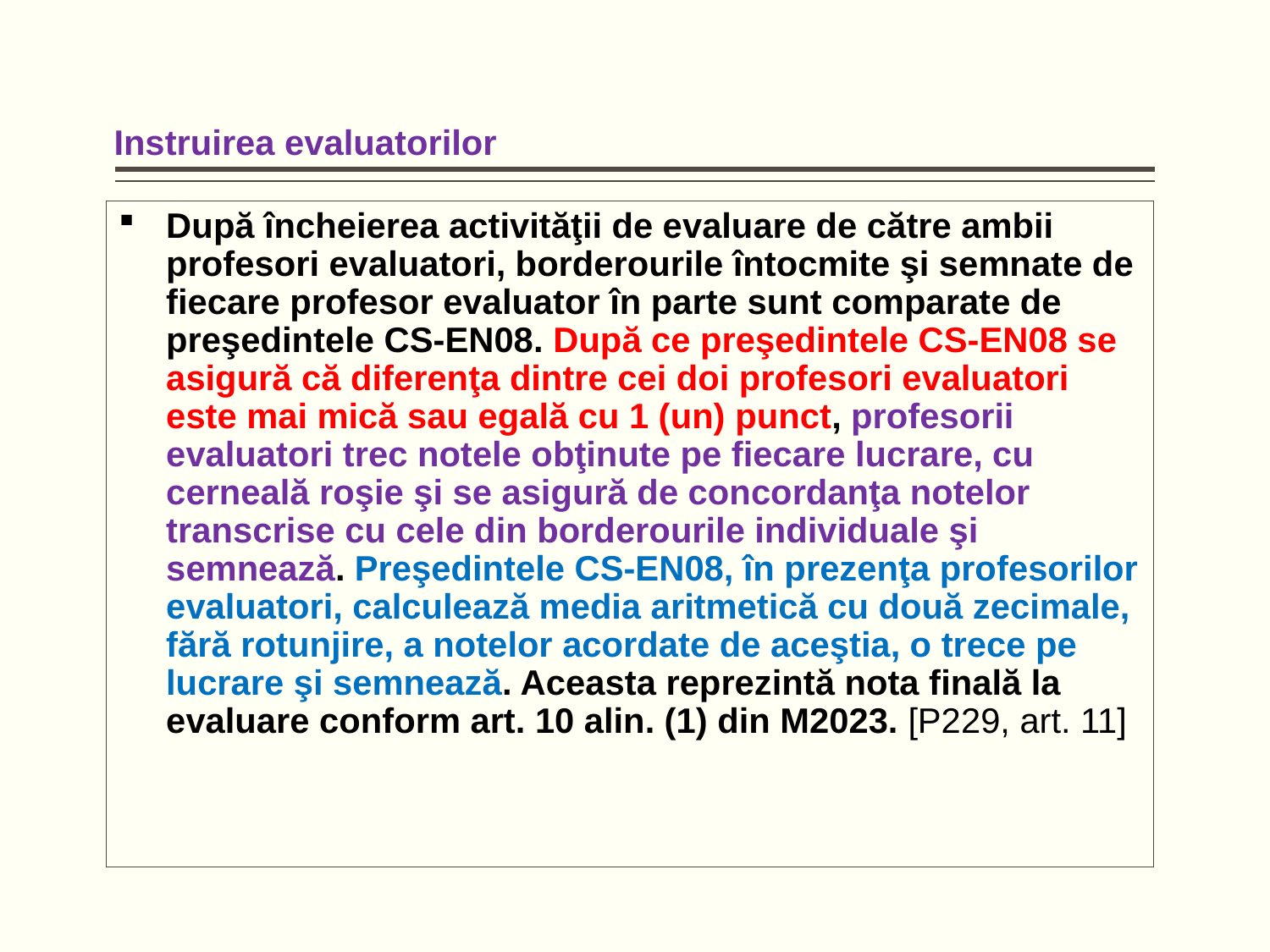

Instruirea evaluatorilor
După încheierea activităţii de evaluare de către ambii profesori evaluatori, borderourile întocmite şi semnate de fiecare profesor evaluator în parte sunt comparate de preşedintele CS-EN08. După ce preşedintele CS-EN08 se asigură că diferenţa dintre cei doi profesori evaluatori este mai mică sau egală cu 1 (un) punct, profesorii evaluatori trec notele obţinute pe fiecare lucrare, cu cerneală roşie şi se asigură de concordanţa notelor transcrise cu cele din borderourile individuale şi semnează. Preşedintele CS-EN08, în prezenţa profesorilor evaluatori, calculează media aritmetică cu două zecimale, fără rotunjire, a notelor acordate de aceştia, o trece pe lucrare şi semnează. Aceasta reprezintă nota finală la evaluare conform art. 10 alin. (1) din M2023. [P229, art. 11]